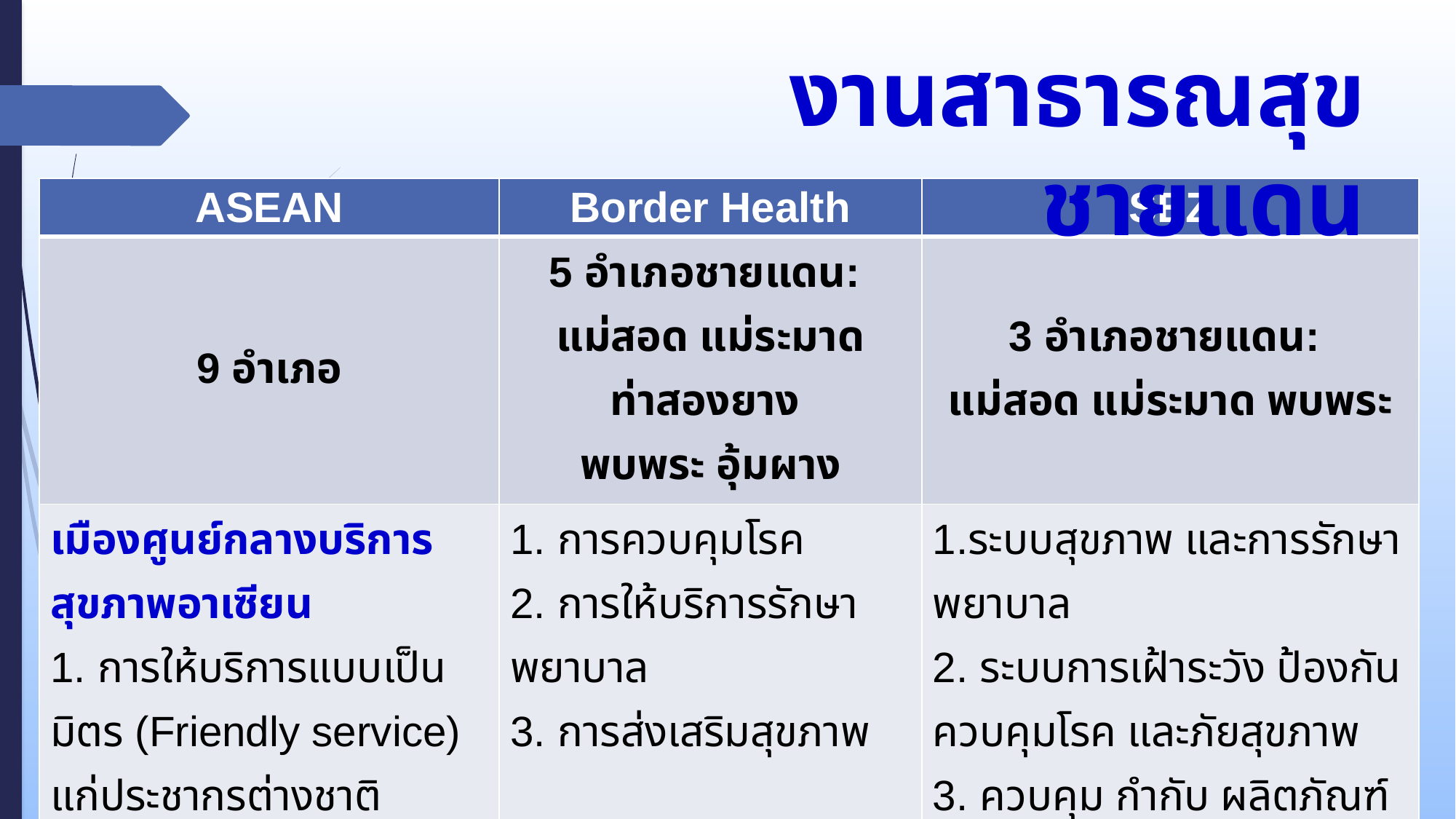

งานสาธารณสุขชายแดน
| ASEAN | Border Health | SEZ |
| --- | --- | --- |
| 9 อำเภอ | 5 อำเภอชายแดน: แม่สอด แม่ระมาด ท่าสองยาง พบพระ อุ้มผาง | 3 อำเภอชายแดน: แม่สอด แม่ระมาด พบพระ |
| เมืองศูนย์กลางบริการสุขภาพอาเซียน 1. การให้บริการแบบเป็นมิตร (Friendly service) แก่ประชากรต่างชาติ 2. ระบบข้อมูลสารสนเทศที่ตอบสนองการบริหารจัดการ และการจัดบริการสุขภาพแก่ประชากรต่างชาติ | 1. การควบคุมโรค 2. การให้บริการรักษาพยาบาล 3. การส่งเสริมสุขภาพ | 1.ระบบสุขภาพ และการรักษาพยาบาล 2. ระบบการเฝ้าระวัง ป้องกัน ควบคุมโรค และภัยสุขภาพ 3. ควบคุม กำกับ ผลิตภัณฑ์สุขภาพ และบริการสุขภาพภาคเอกชนให้เป็นไปตามกฎหมาย 4. อนามัยสิ่งแวดล้อม |